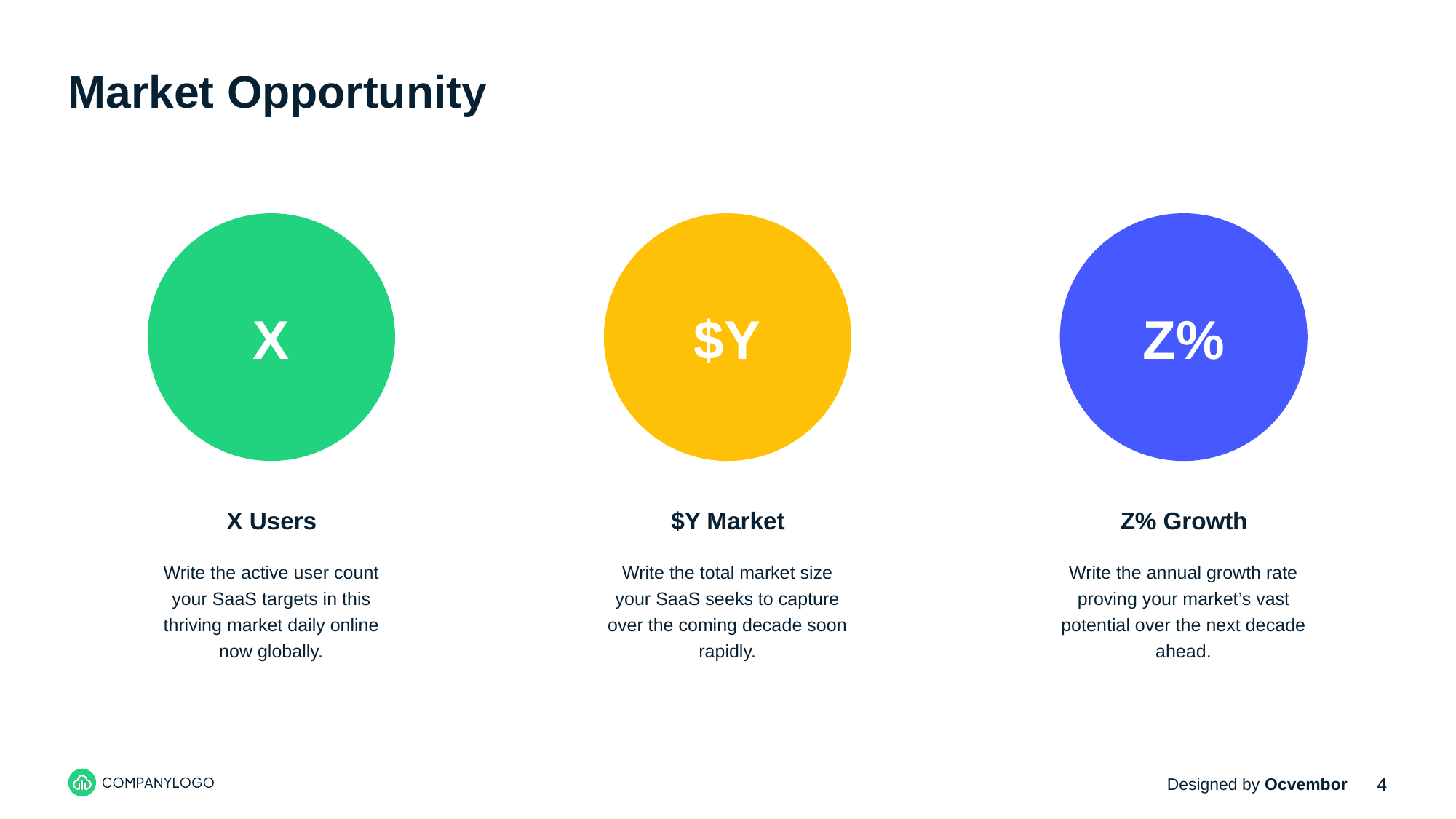

# Market Opportunity
X
$Y
Z%
X Users
$Y Market
Z% Growth
Write the active user count your SaaS targets in this thriving market daily online now globally.
Write the total market size your SaaS seeks to capture over the coming decade soon rapidly.
Write the annual growth rate proving your market’s vast potential over the next decade ahead.